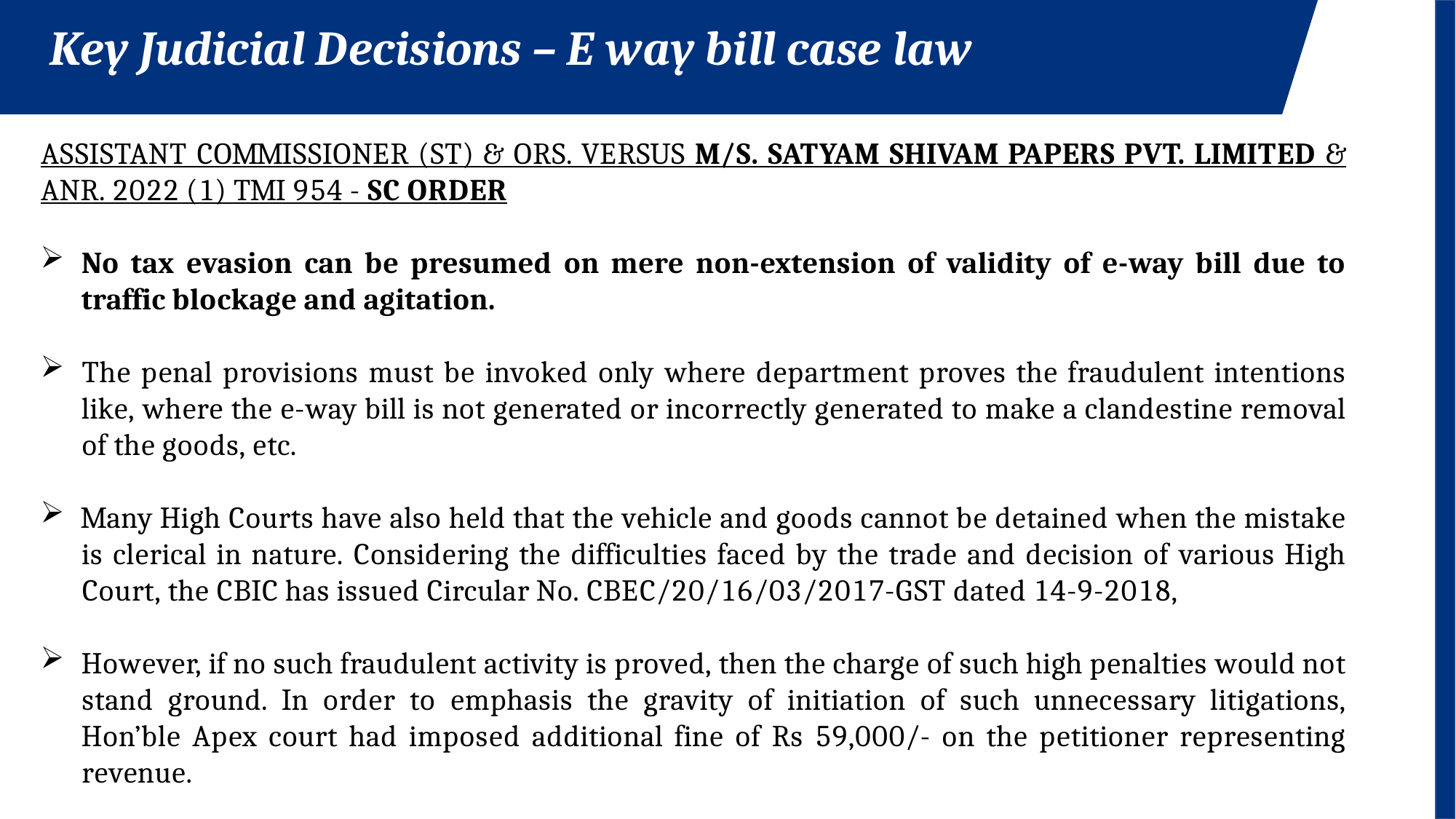

Key Judicial Decisions – E way bill case law
ASSISTANT COMMISSIONER (ST) & ORS. VERSUS M/S. SATYAM SHIVAM PAPERS PVT. LIMITED & ANR. 2022 (1) TMI 954 - SC ORDER

No tax evasion can be presumed on mere non-extension of validity of e-way bill due to traffic blockage and agitation.

The penal provisions must be invoked only where department proves the fraudulent intentions like, where the e-way bill is not generated or incorrectly generated to make a clandestine removal of the goods, etc.

Many High Courts have also held that the vehicle and goods cannot be detained when the mistake is clerical in nature. Considering the difficulties faced by the trade and decision of various High Court, the CBIC has issued Circular No. CBEC/20/16/03/2017-GST dated 14-9-2018,

However, if no such fraudulent activity is proved, then the charge of such high penalties would not stand ground. In order to emphasis the gravity of initiation of such unnecessary litigations, Hon’ble Apex court had imposed additional fine of Rs 59,000/- on the petitioner representing revenue.